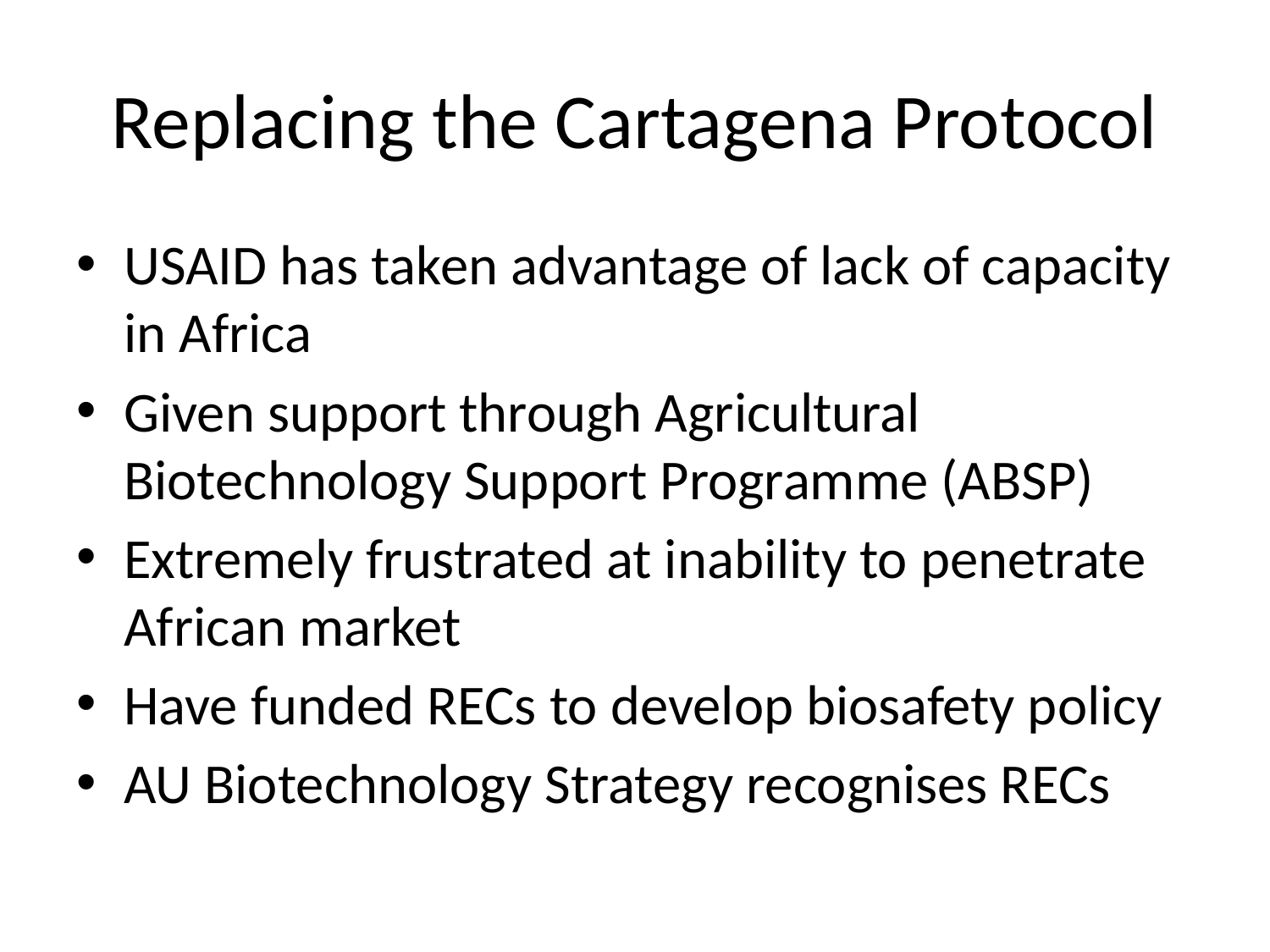

# Replacing the Cartagena Protocol
USAID has taken advantage of lack of capacity in Africa
Given support through Agricultural Biotechnology Support Programme (ABSP)
Extremely frustrated at inability to penetrate African market
Have funded RECs to develop biosafety policy
AU Biotechnology Strategy recognises RECs